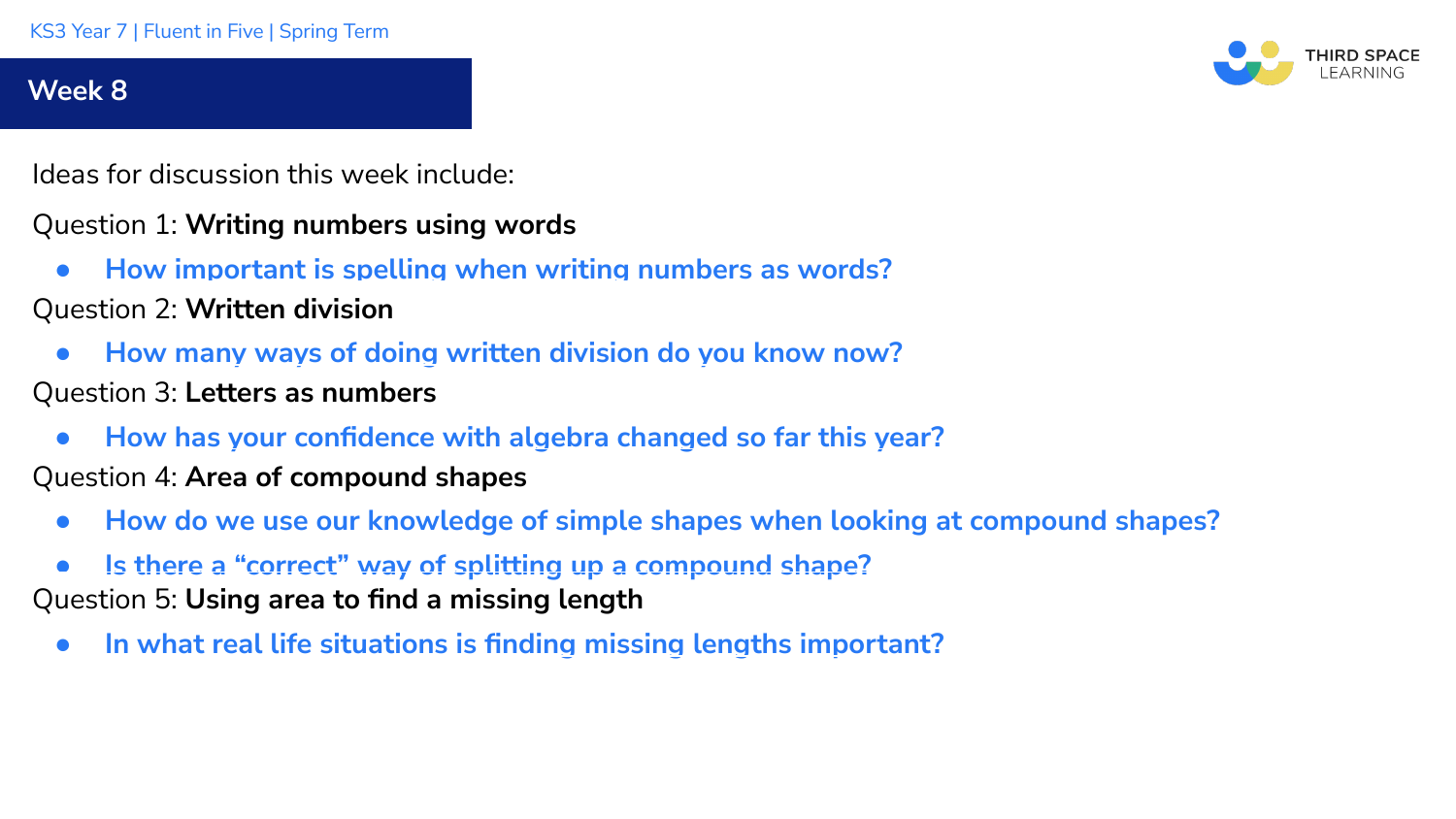

Week 8
| Ideas for discussion this week include: |
| --- |
| Question 1: Writing numbers using words How important is spelling when writing numbers as words? |
| Question 2: Written division How many ways of doing written division do you know now? |
| Question 3: Letters as numbers How has your confidence with algebra changed so far this year? |
| Question 4: Area of compound shapes How do we use our knowledge of simple shapes when looking at compound shapes? Is there a “correct” way of splitting up a compound shape? |
| Question 5: Using area to find a missing length In what real life situations is finding missing lengths important? |